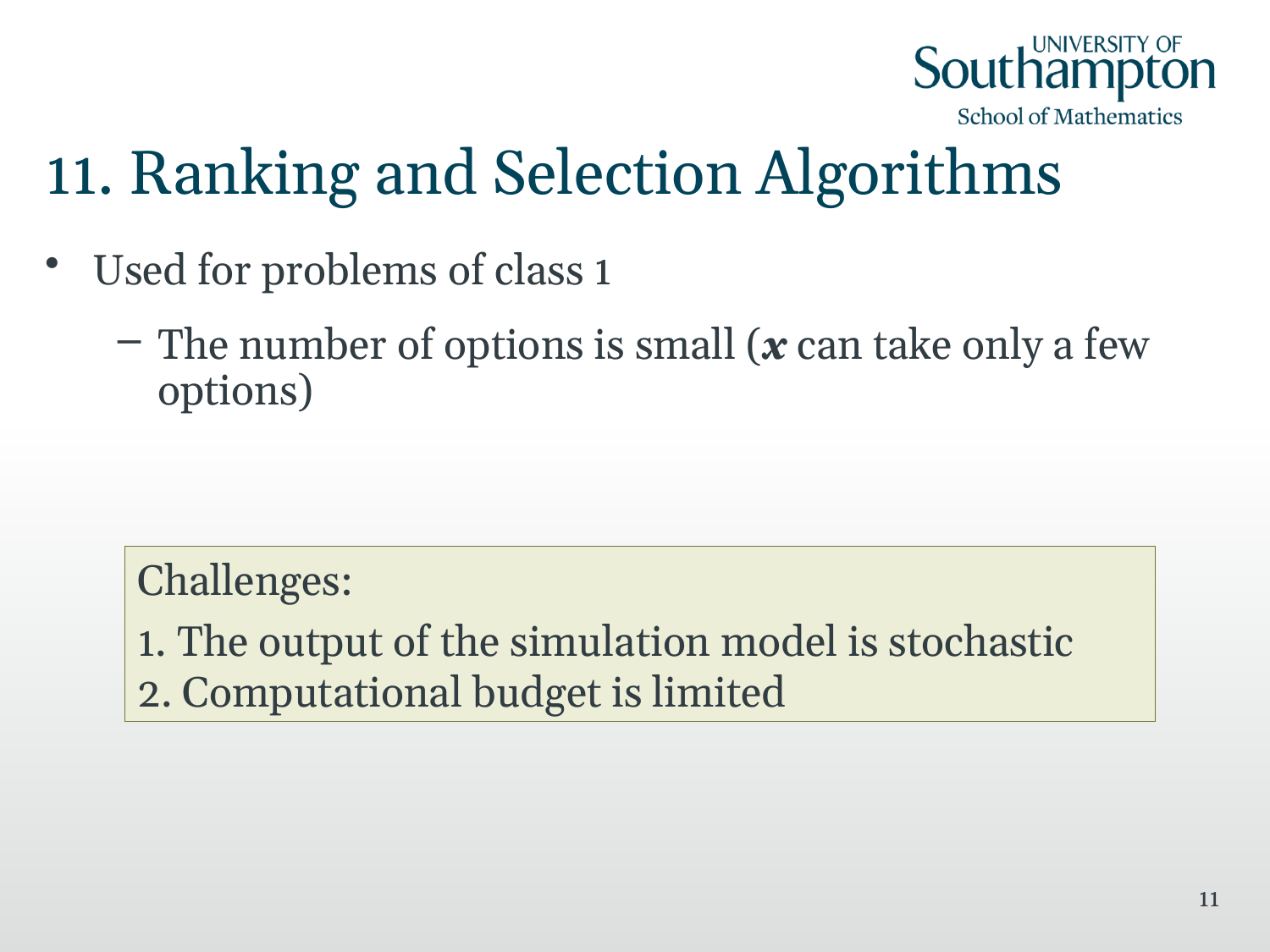

# 11. Ranking and Selection Algorithms
Used for problems of class 1
The number of options is small (x can take only a few options)
Challenges:
1. The output of the simulation model is stochastic
2. Computational budget is limited
11